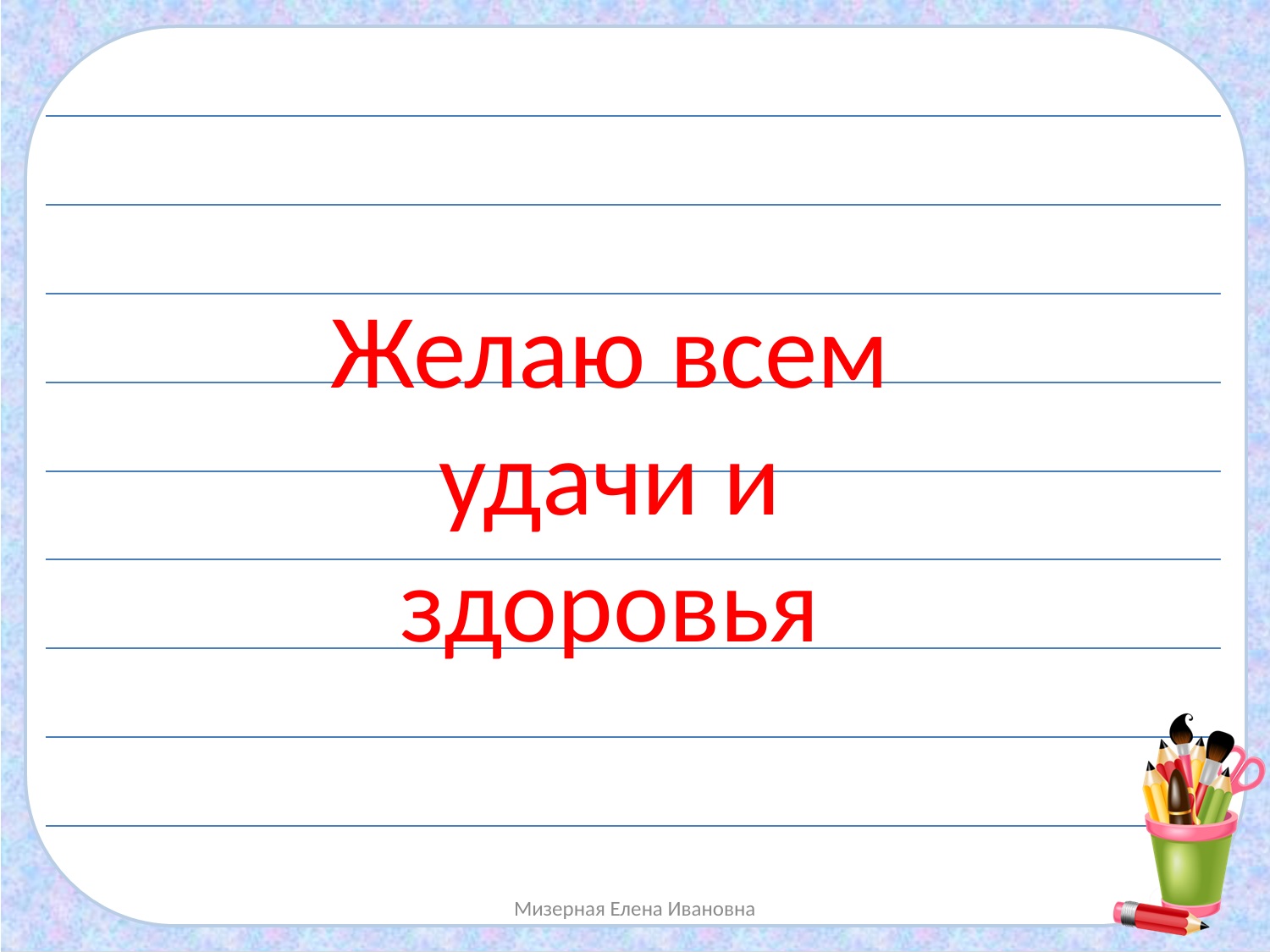

Желаю всем удачи и здоровья
Мизерная Елена Ивановна